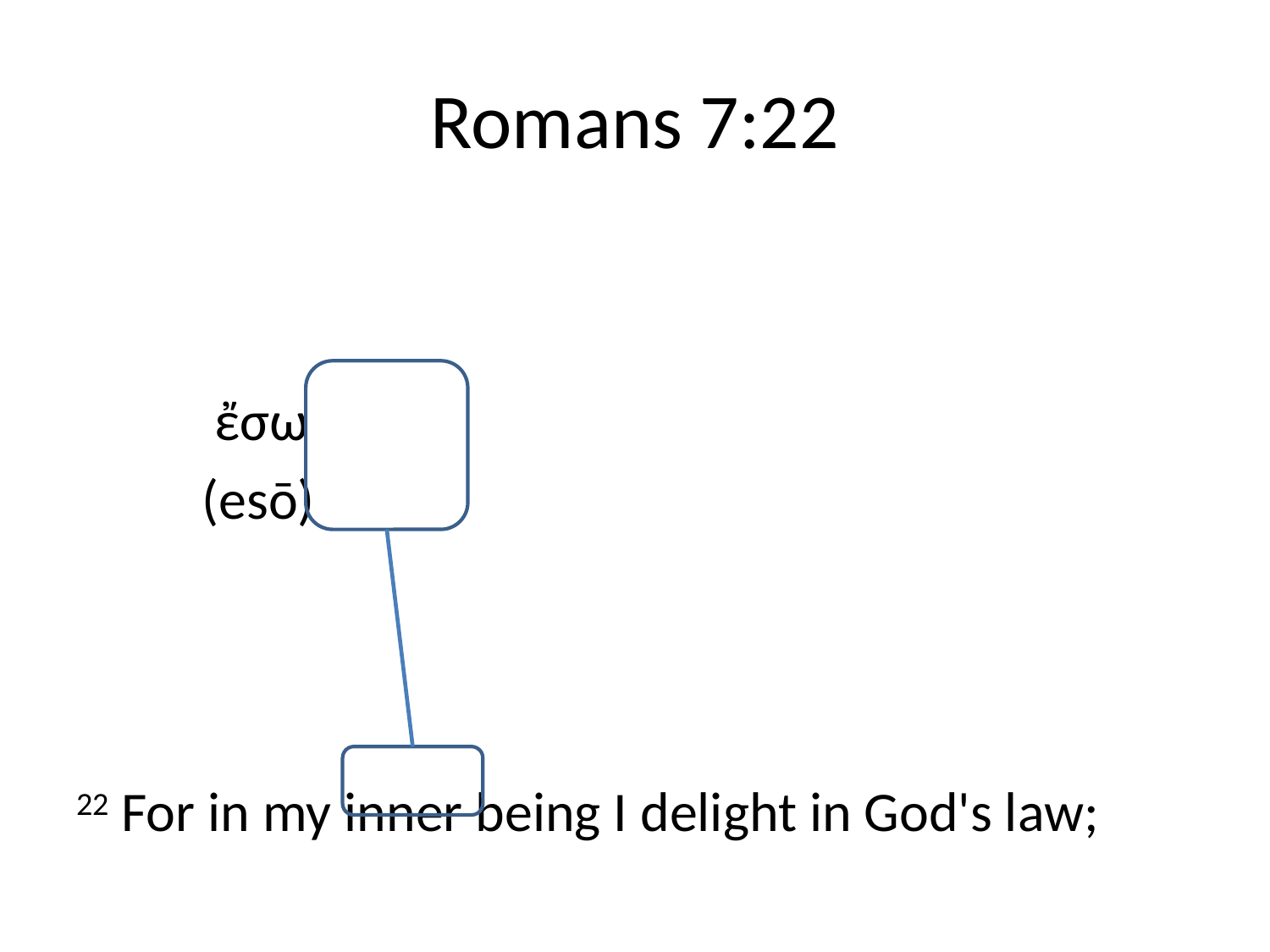

# Romans 7:22

		 ἔσω
		(esō)

22 For in my inner being I delight in God's law;